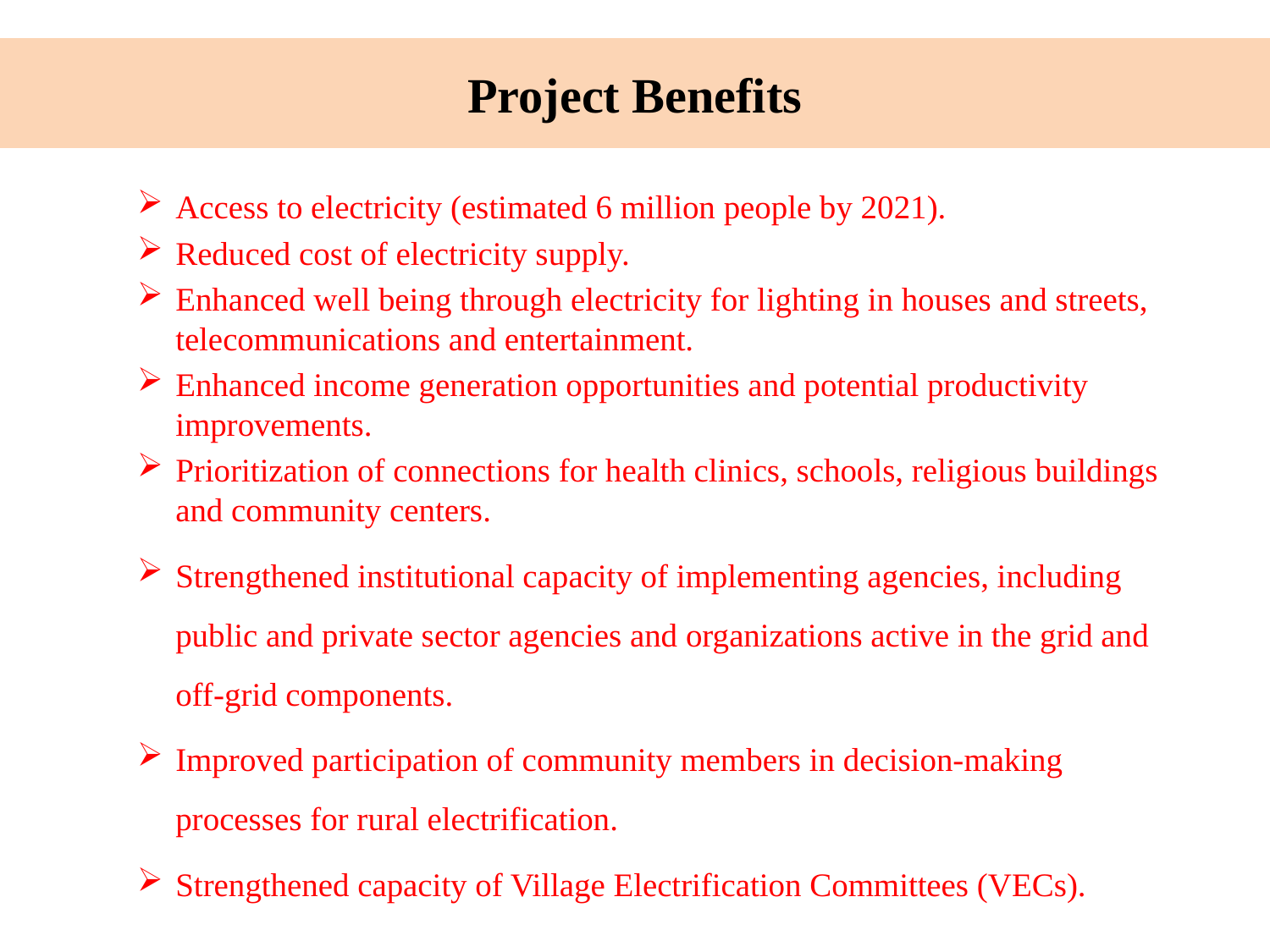

# Project Benefits
Access to electricity (estimated 6 million people by 2021).
Reduced cost of electricity supply.
Enhanced well being through electricity for lighting in houses and streets, telecommunications and entertainment.
Enhanced income generation opportunities and potential productivity improvements.
Prioritization of connections for health clinics, schools, religious buildings and community centers.
Strengthened institutional capacity of implementing agencies, including public and private sector agencies and organizations active in the grid and off-grid components.
Improved participation of community members in decision-making processes for rural electrification.
Strengthened capacity of Village Electrification Committees (VECs).